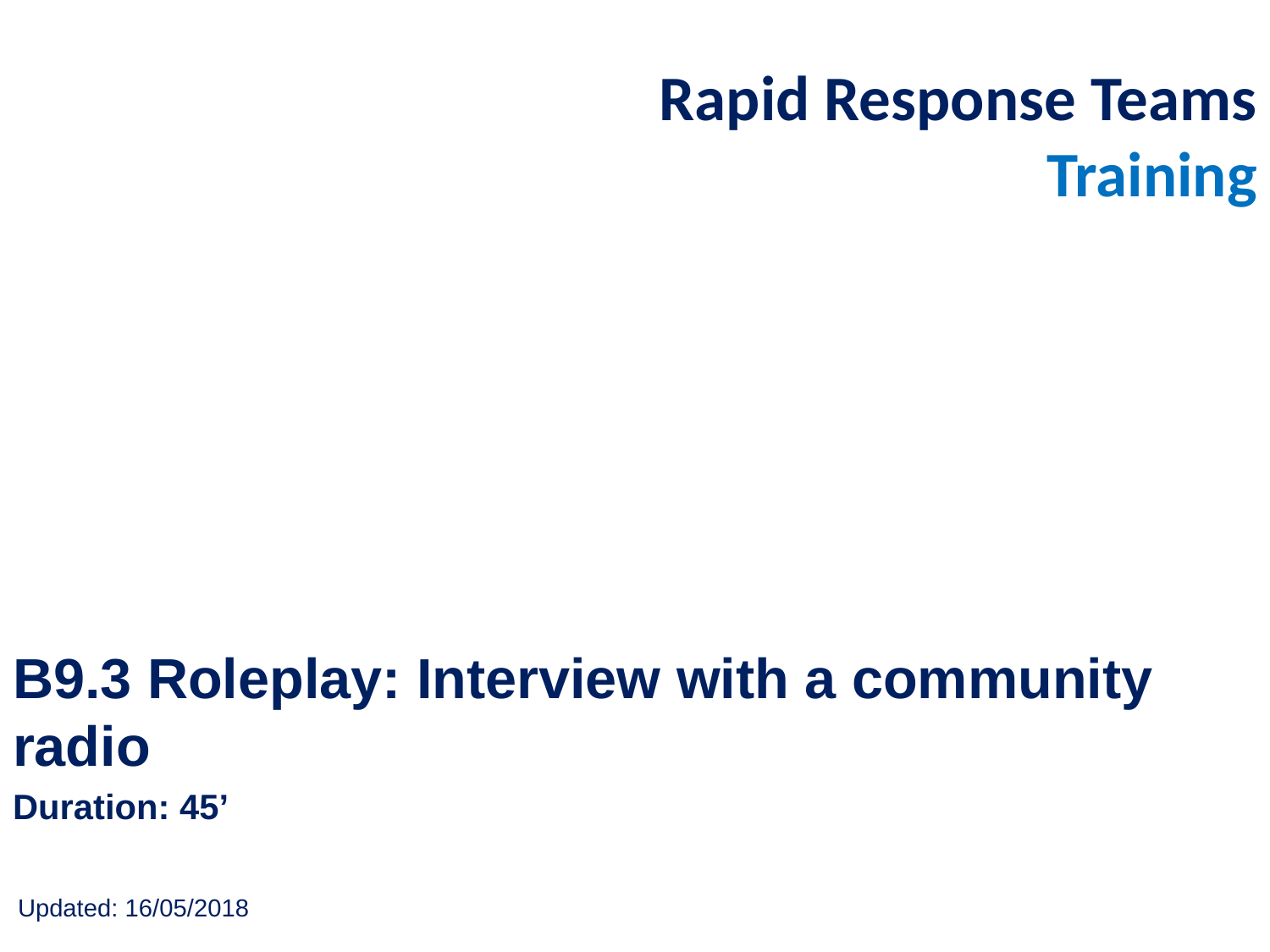

Rapid Response Teams Training
B9.3 Roleplay: Interview with a community radio
Duration: 45’
Updated: 16/05/2018